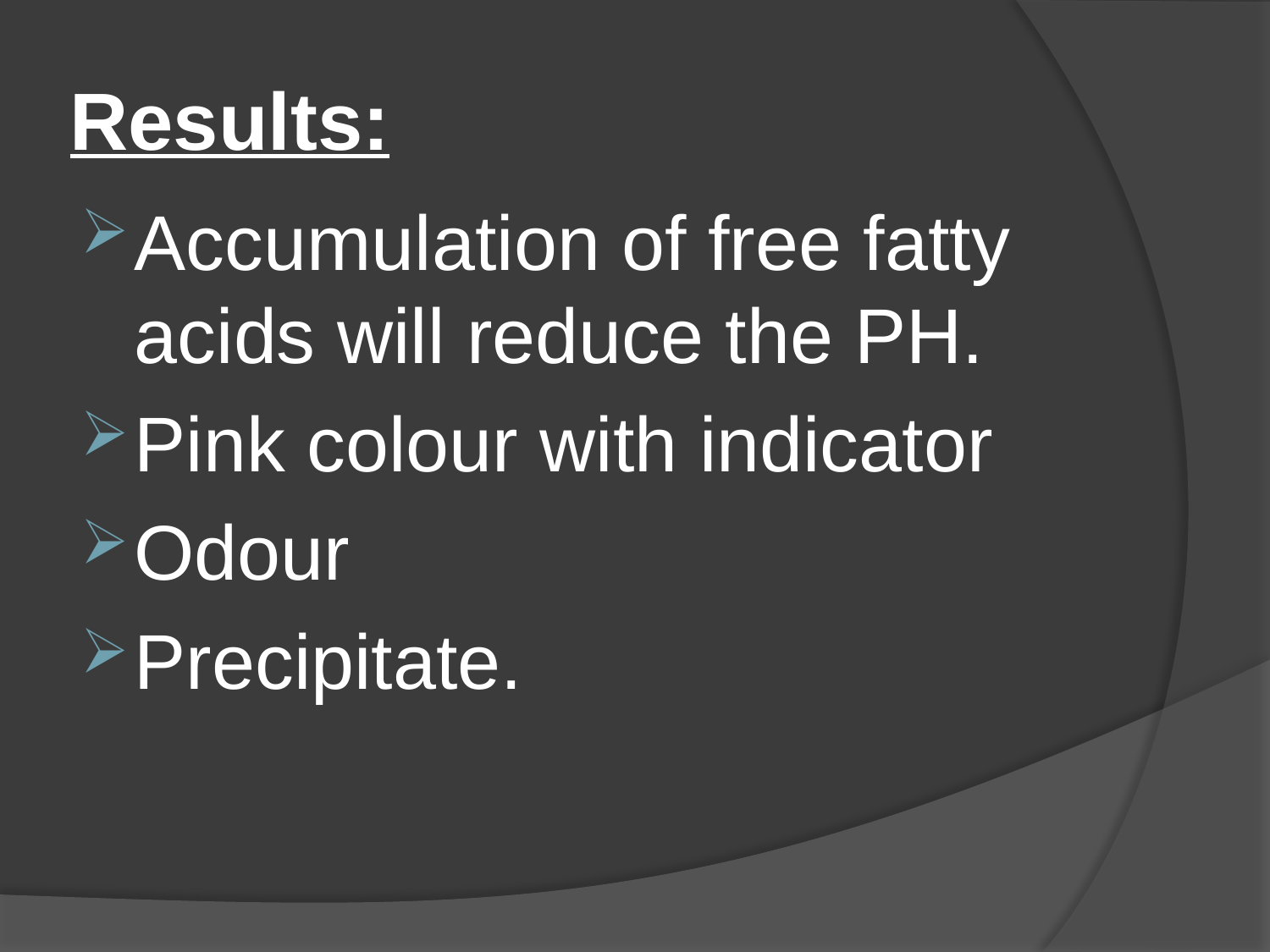

# Results:
Accumulation of free fatty acids will reduce the PH.
Pink colour with indicator
Odour
Precipitate.